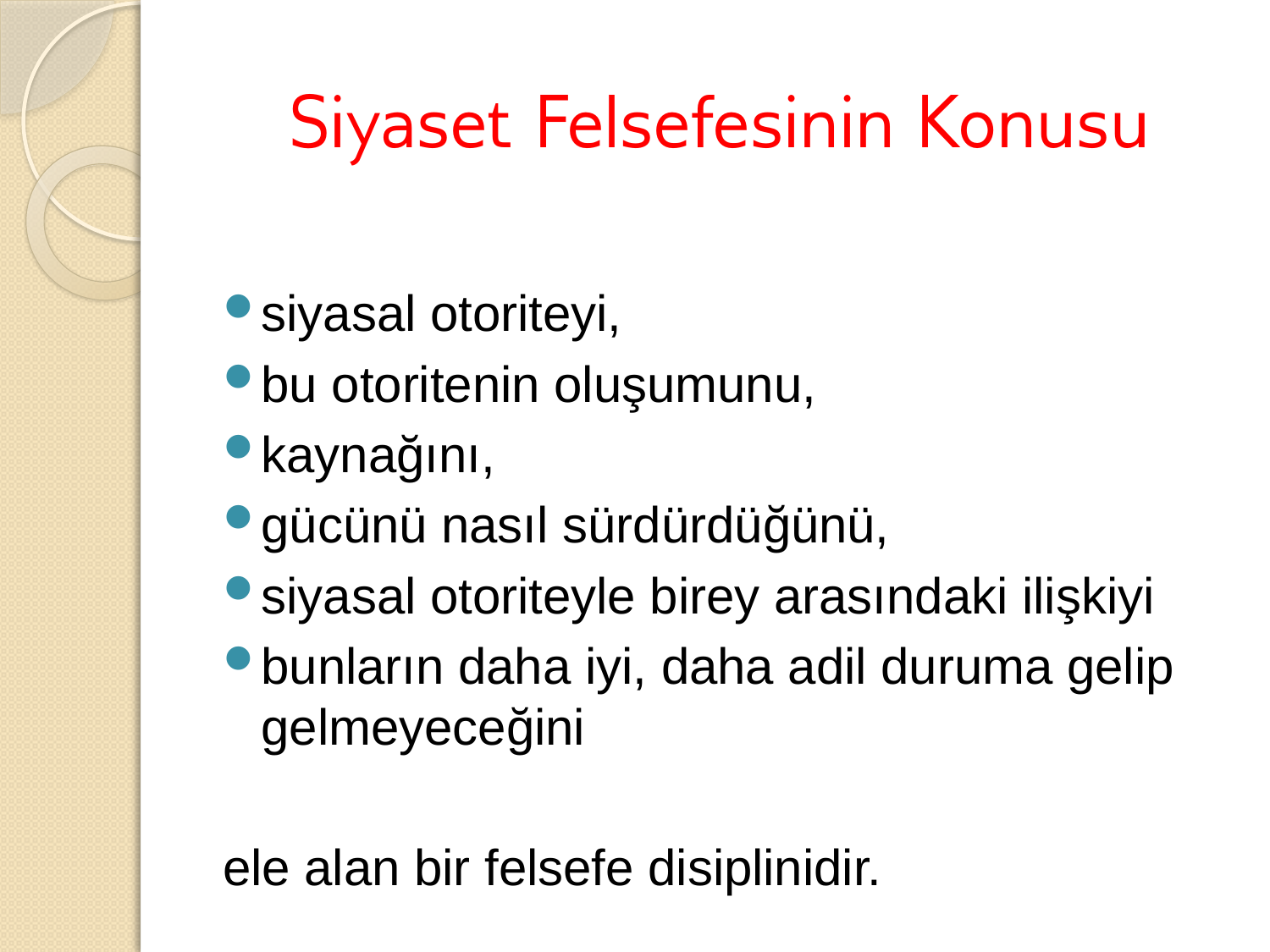

# Siyaset Felsefesinin Konusu
siyasal otoriteyi,
bu otoritenin oluşumunu,
kaynağını,
gücünü nasıl sürdürdüğünü,
siyasal otoriteyle birey arasındaki ilişkiyi
bunların daha iyi, daha adil duruma gelip gelmeyeceğini

ele alan bir felsefe disiplinidir.